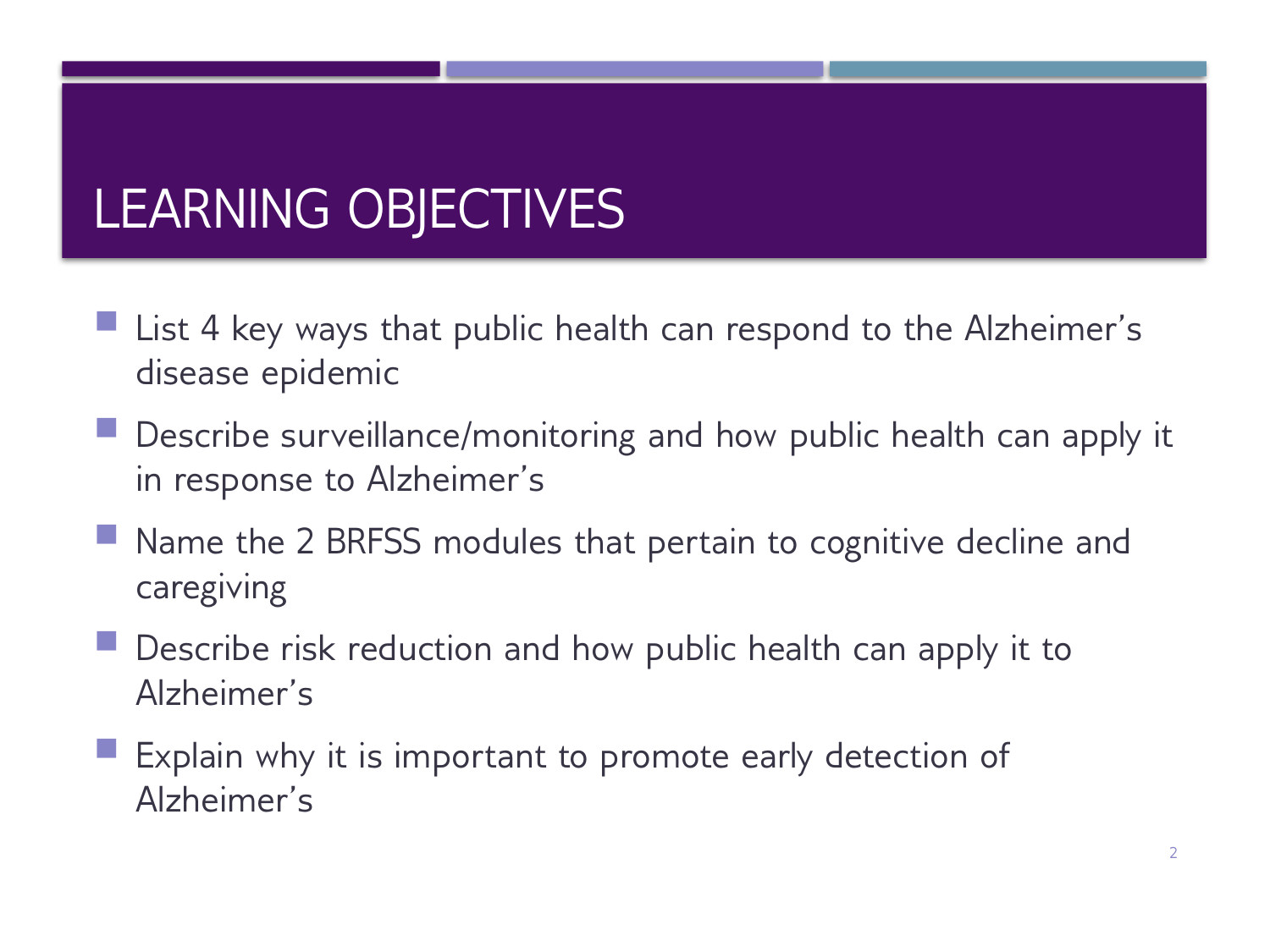

# Learning Objectives
List 4 key ways that public health can respond to the Alzheimer’s disease epidemic
Describe surveillance/monitoring and how public health can apply it in response to Alzheimer’s
Name the 2 BRFSS modules that pertain to cognitive decline and caregiving
Describe risk reduction and how public health can apply it to Alzheimer’s
Explain why it is important to promote early detection of Alzheimer’s
2